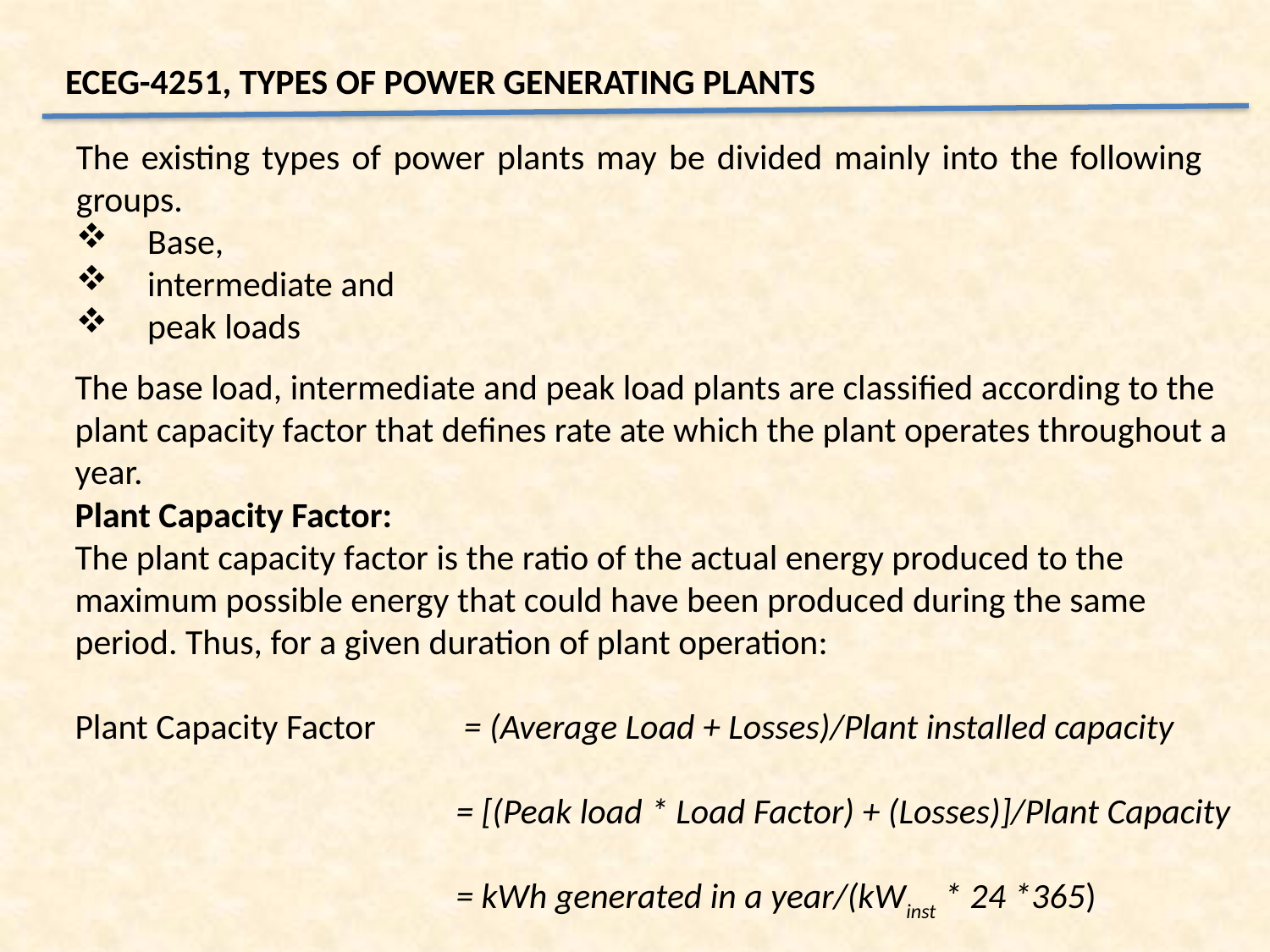

ECEG-4251, TYPES OF POWER GENERATING PLANTS
The existing types of power plants may be divided mainly into the following groups.
Base,
intermediate and
peak loads
The base load, intermediate and peak load plants are classified according to the plant capacity factor that defines rate ate which the plant operates throughout a year.
Plant Capacity Factor:
The plant capacity factor is the ratio of the actual energy produced to the maximum possible energy that could have been produced during the same period. Thus, for a given duration of plant operation:

Plant Capacity Factor	 = (Average Load + Losses)/Plant installed capacity

			= [(Peak load * Load Factor) + (Losses)]/Plant Capacity

			= kWh generated in a year/(kWinst * 24 *365)